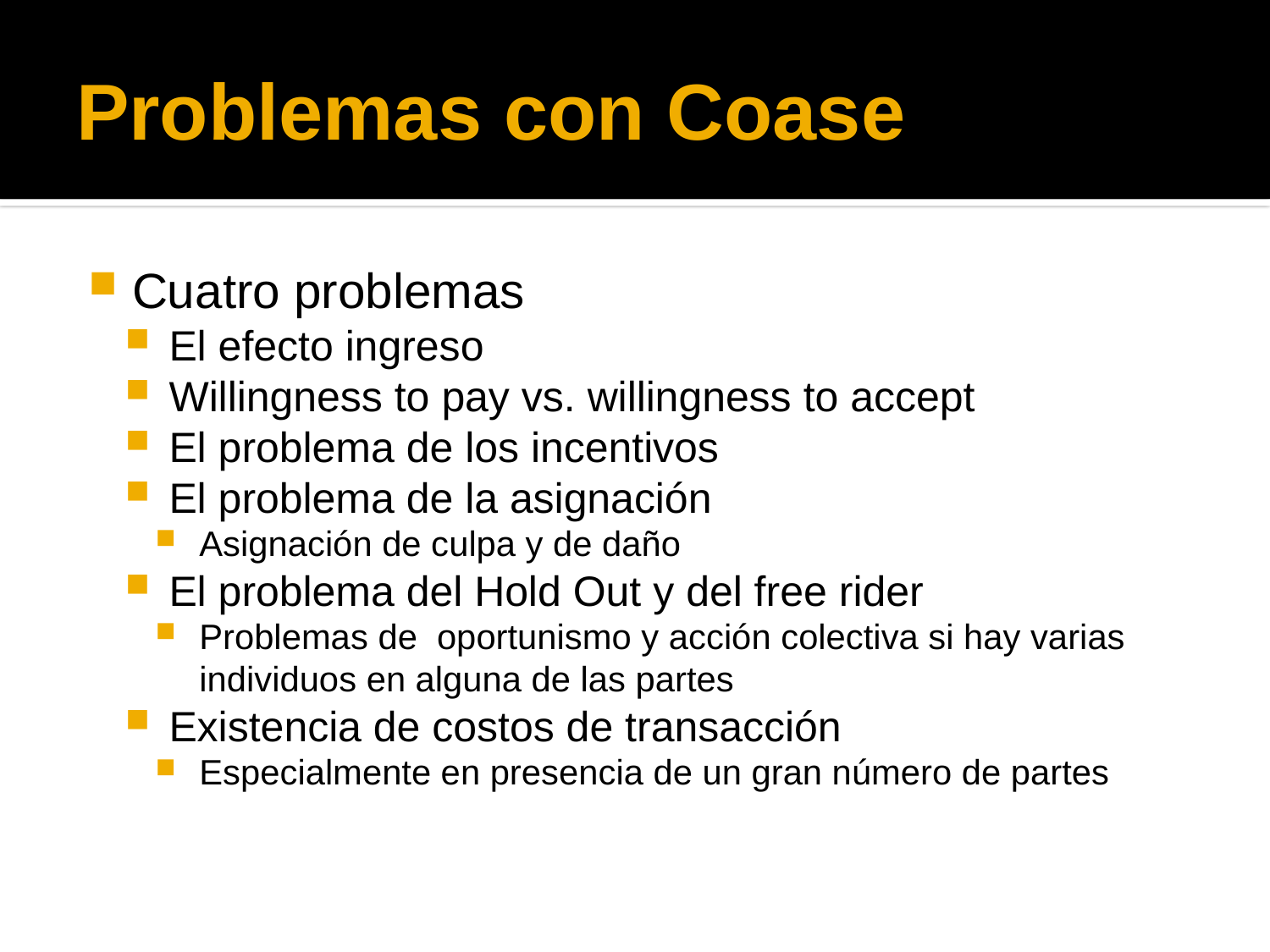

# Problemas con Coase
Cuatro problemas
El efecto ingreso
Willingness to pay vs. willingness to accept
El problema de los incentivos
El problema de la asignación
Asignación de culpa y de daño
El problema del Hold Out y del free rider
Problemas de  oportunismo y acción colectiva si hay varias individuos en alguna de las partes
Existencia de costos de transacción
Especialmente en presencia de un gran número de partes